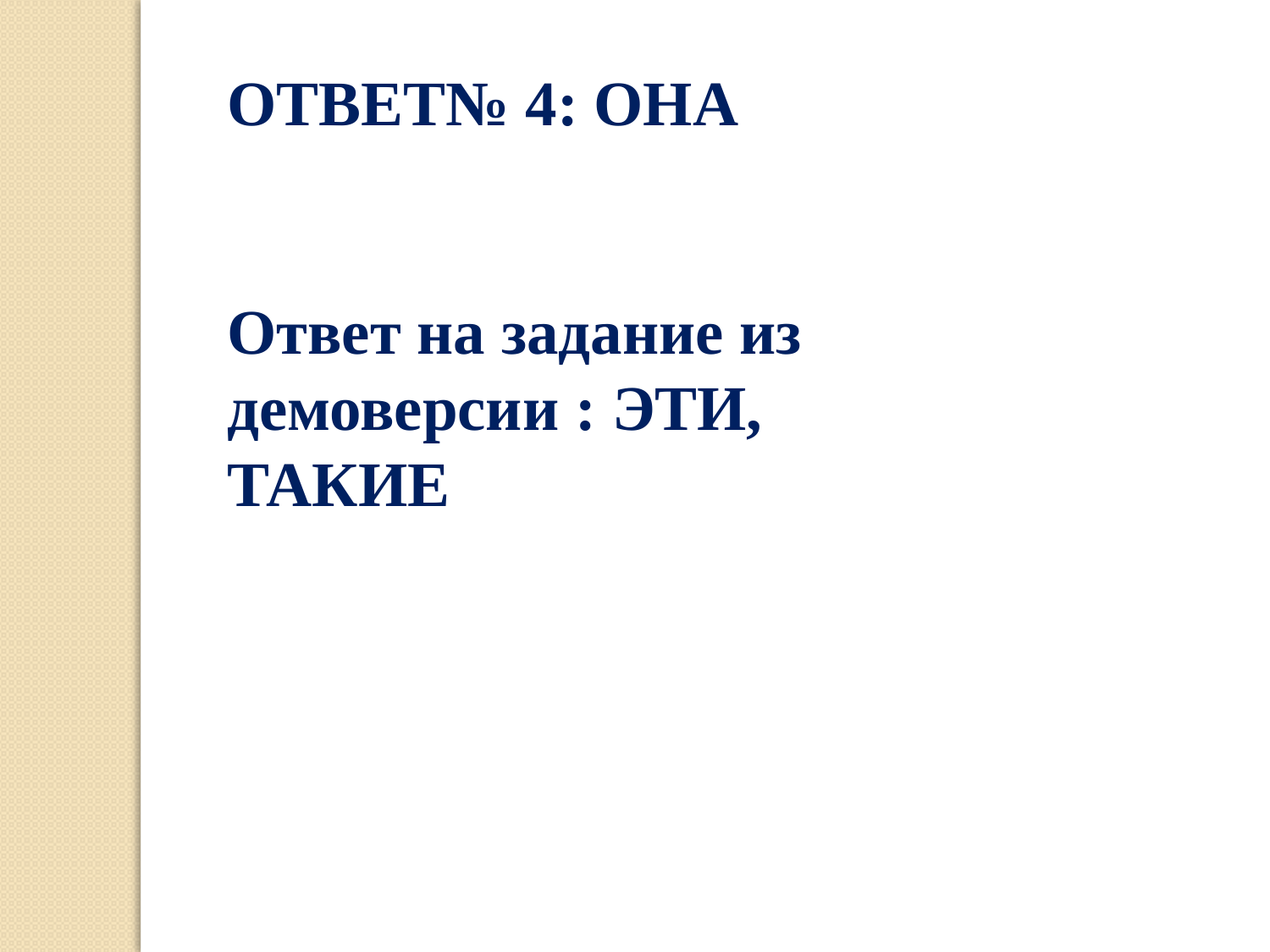

ОТВЕТ№ 4: ОНА

Ответ на задание из демоверсии : ЭТИ, ТАКИЕ